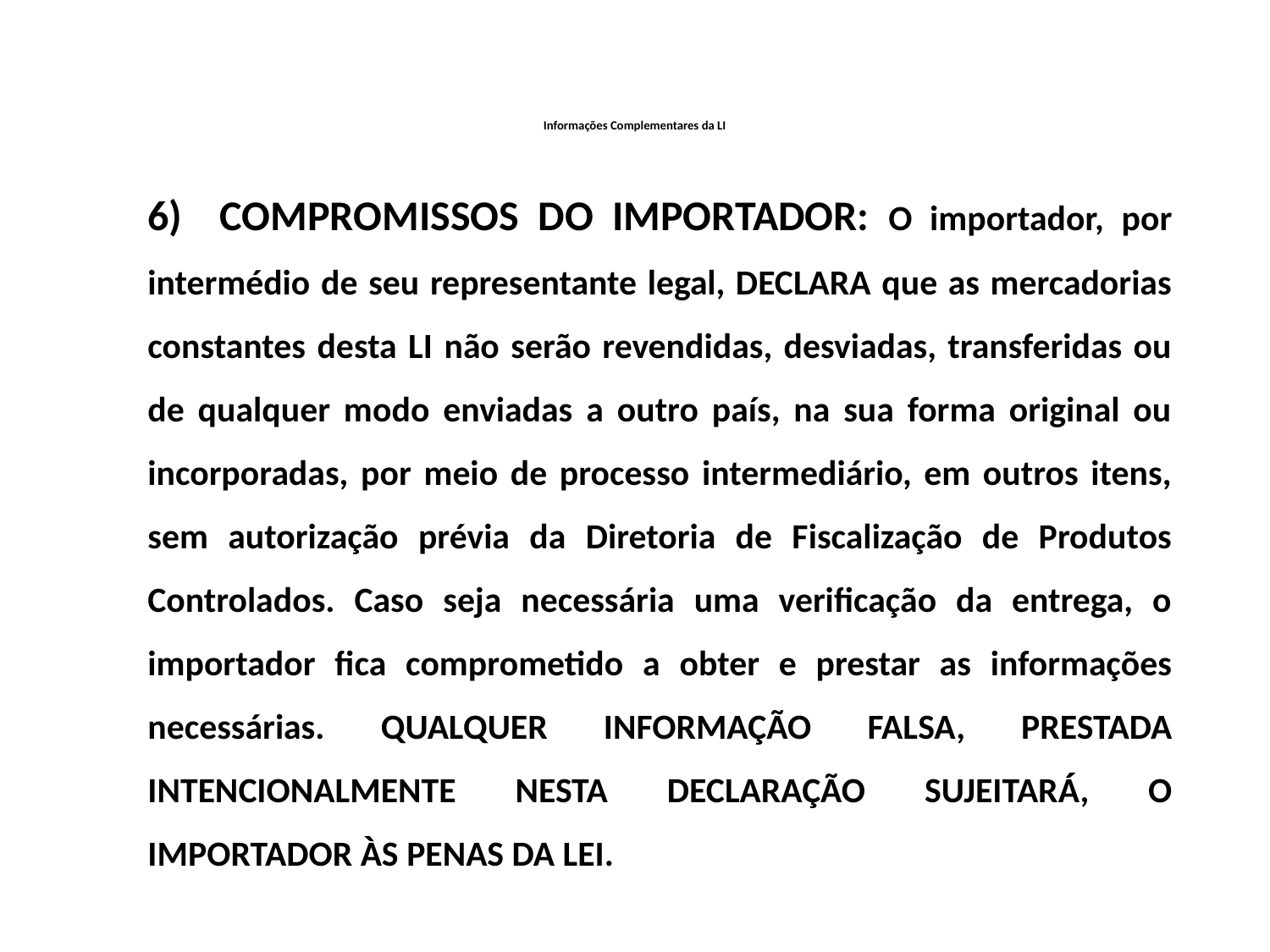

# Informações Complementares da LI
6)  COMPROMISSOS DO IMPORTADOR: O importador, por intermédio de seu representante legal, DECLARA que as mercadorias constantes desta LI não serão revendidas, desviadas, transferidas ou de qualquer modo enviadas a outro país, na sua forma original ou incorporadas, por meio de processo intermediário, em outros itens, sem autorização prévia da Diretoria de Fiscalização de Produtos Controlados. Caso seja necessária uma verificação da entrega, o importador fica comprometido a obter e prestar as informações necessárias. QUALQUER INFORMAÇÃO FALSA, PRESTADA INTENCIONALMENTE NESTA DECLARAÇÃO SUJEITARÁ, O IMPORTADOR ÀS PENAS DA LEI.